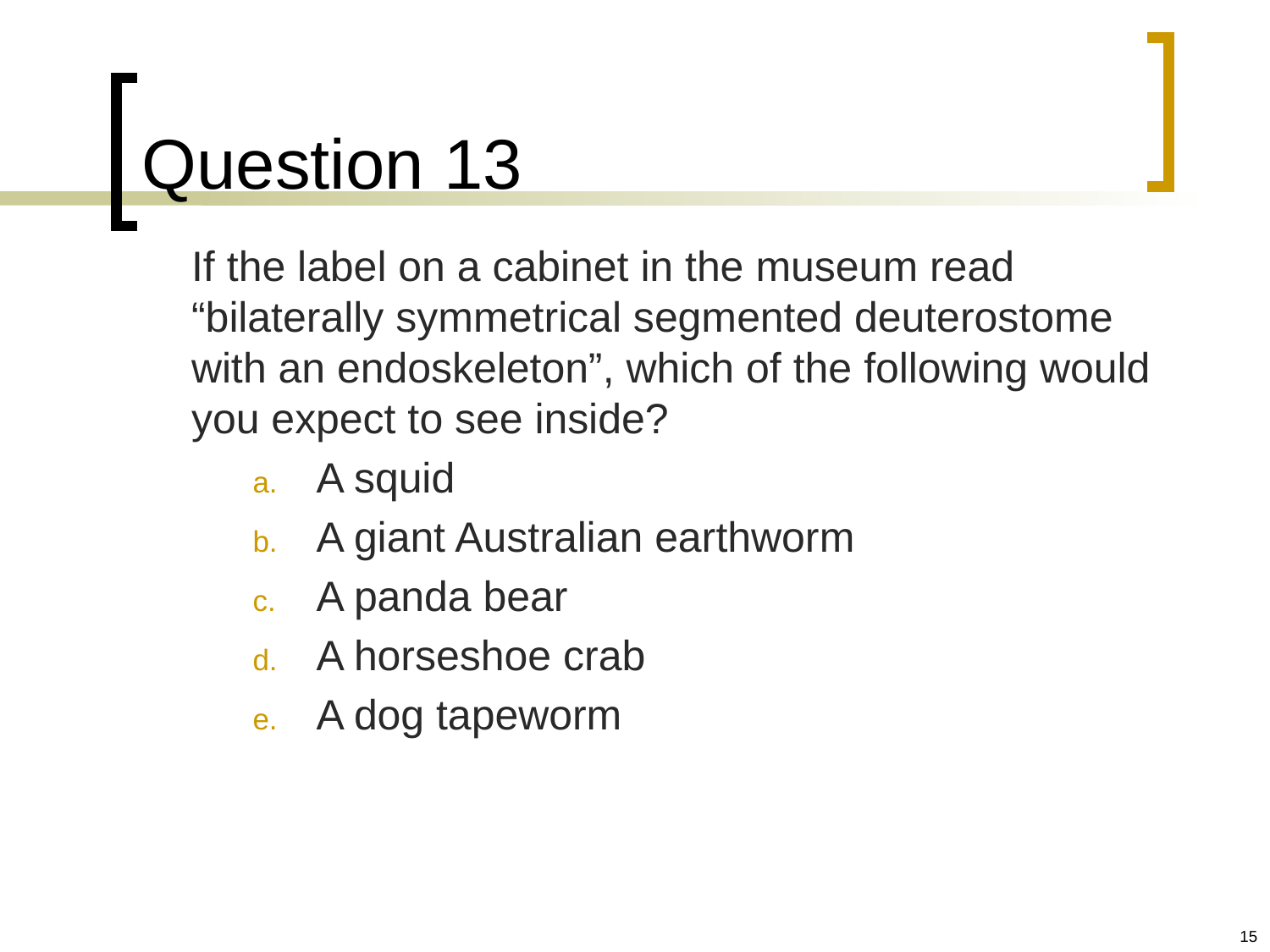

# Question 13
	If the label on a cabinet in the museum read “bilaterally symmetrical segmented deuterostome with an endoskeleton”, which of the following would you expect to see inside?
A squid
A giant Australian earthworm
A panda bear
A horseshoe crab
A dog tapeworm